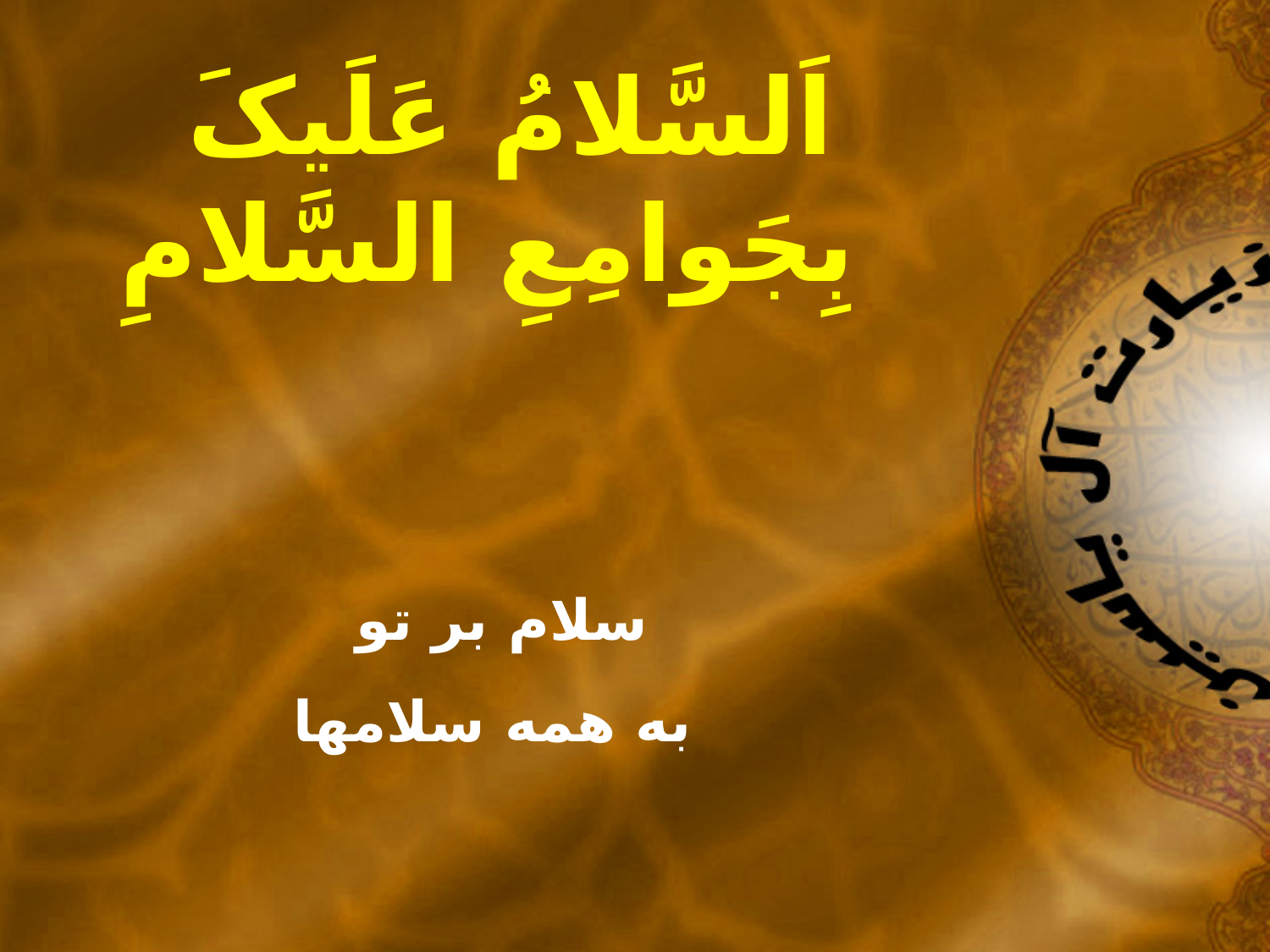

اَلسَّلامُ عَلَيکَ
بِجَوامِعِ السَّلامِ
سلام بر تو
به همه سلامها